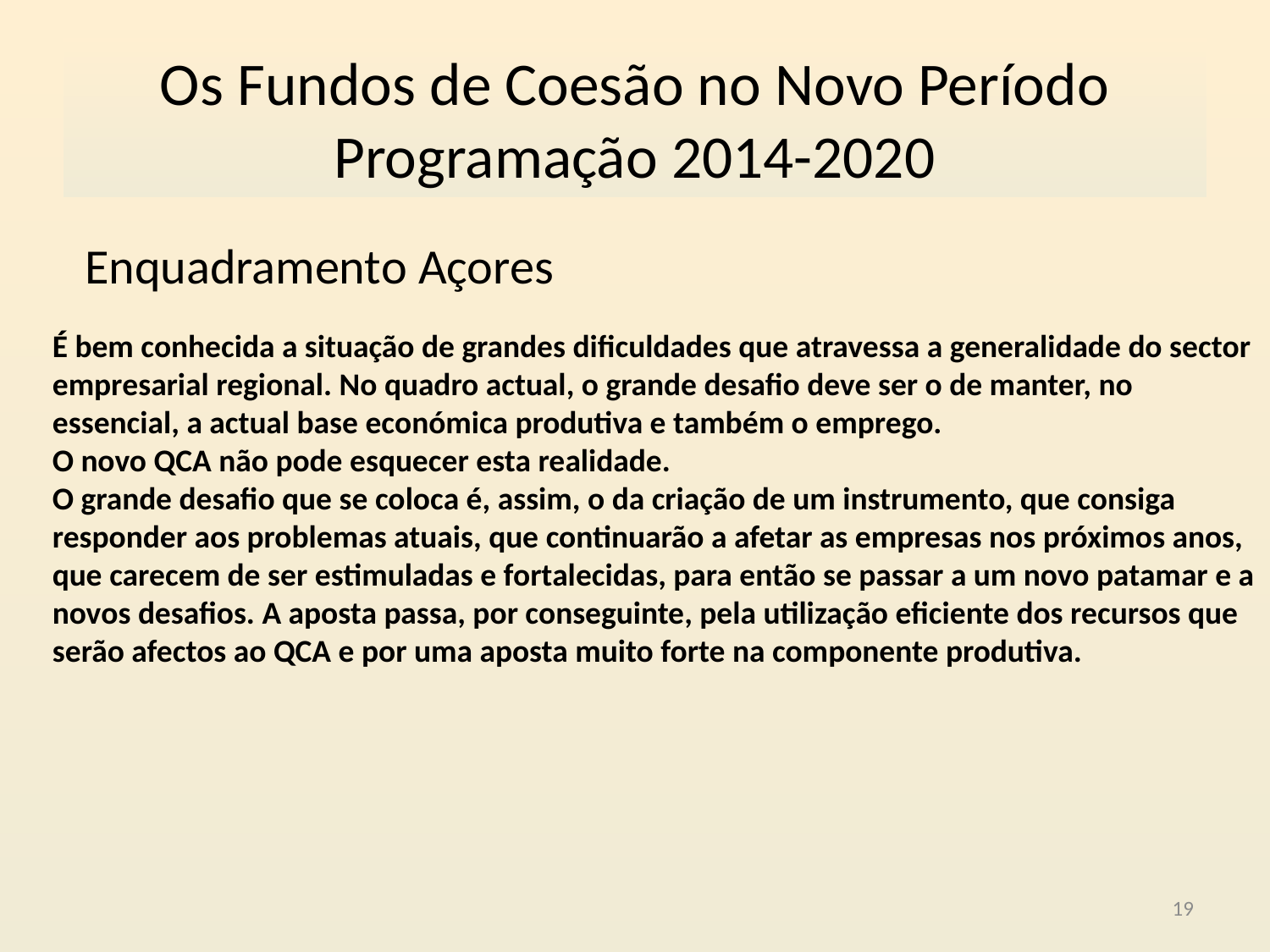

# Os Fundos de Coesão no Novo Período Programação 2014-2020
Enquadramento Açores
É bem conhecida a situação de grandes dificuldades que atravessa a generalidade do sector empresarial regional. No quadro actual, o grande desafio deve ser o de manter, no essencial, a actual base económica produtiva e também o emprego.
O novo QCA não pode esquecer esta realidade.
O grande desafio que se coloca é, assim, o da criação de um instrumento, que consiga responder aos problemas atuais, que continuarão a afetar as empresas nos próximos anos, que carecem de ser estimuladas e fortalecidas, para então se passar a um novo patamar e a novos desafios. A aposta passa, por conseguinte, pela utilização eficiente dos recursos que serão afectos ao QCA e por uma aposta muito forte na componente produtiva.
19